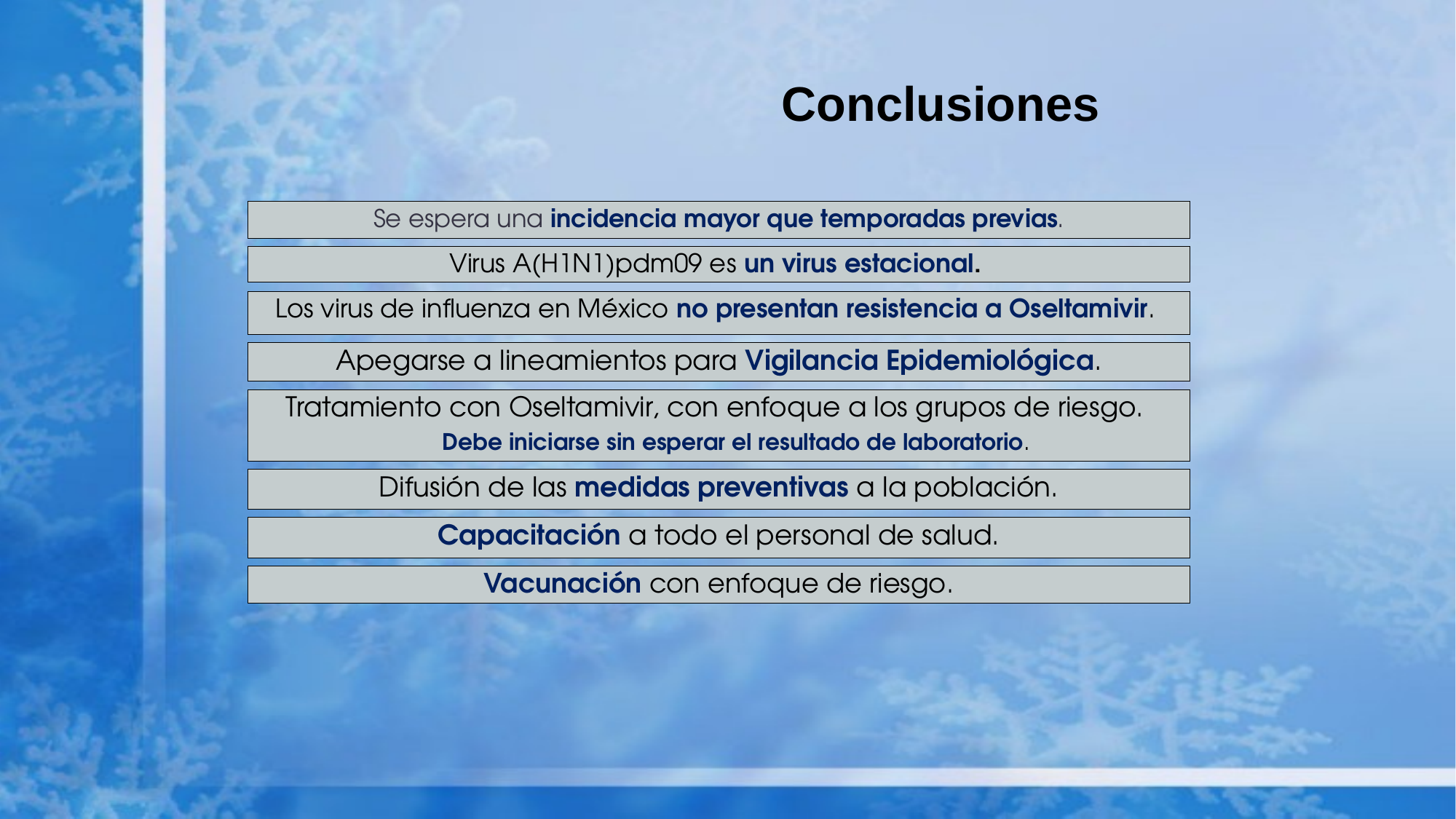

# Conclusiones
Se espera una incidencia mayor que temporadas previas.

Virus A(H1N1)pdm09 es un virus estacional.

Los virus de influenza en México no presentan resistencia a Oseltamivir.

Apegarse a lineamientos para Vigilancia Epidemiológica.

Tratamiento con Oseltamivir, con enfoque a los grupos de riesgo.
Debe iniciarse sin esperar el resultado de laboratorio.

Difusión de las medidas preventivas a la población.

Capacitación a todo el personal de salud.

Vacunación con enfoque de riesgo.